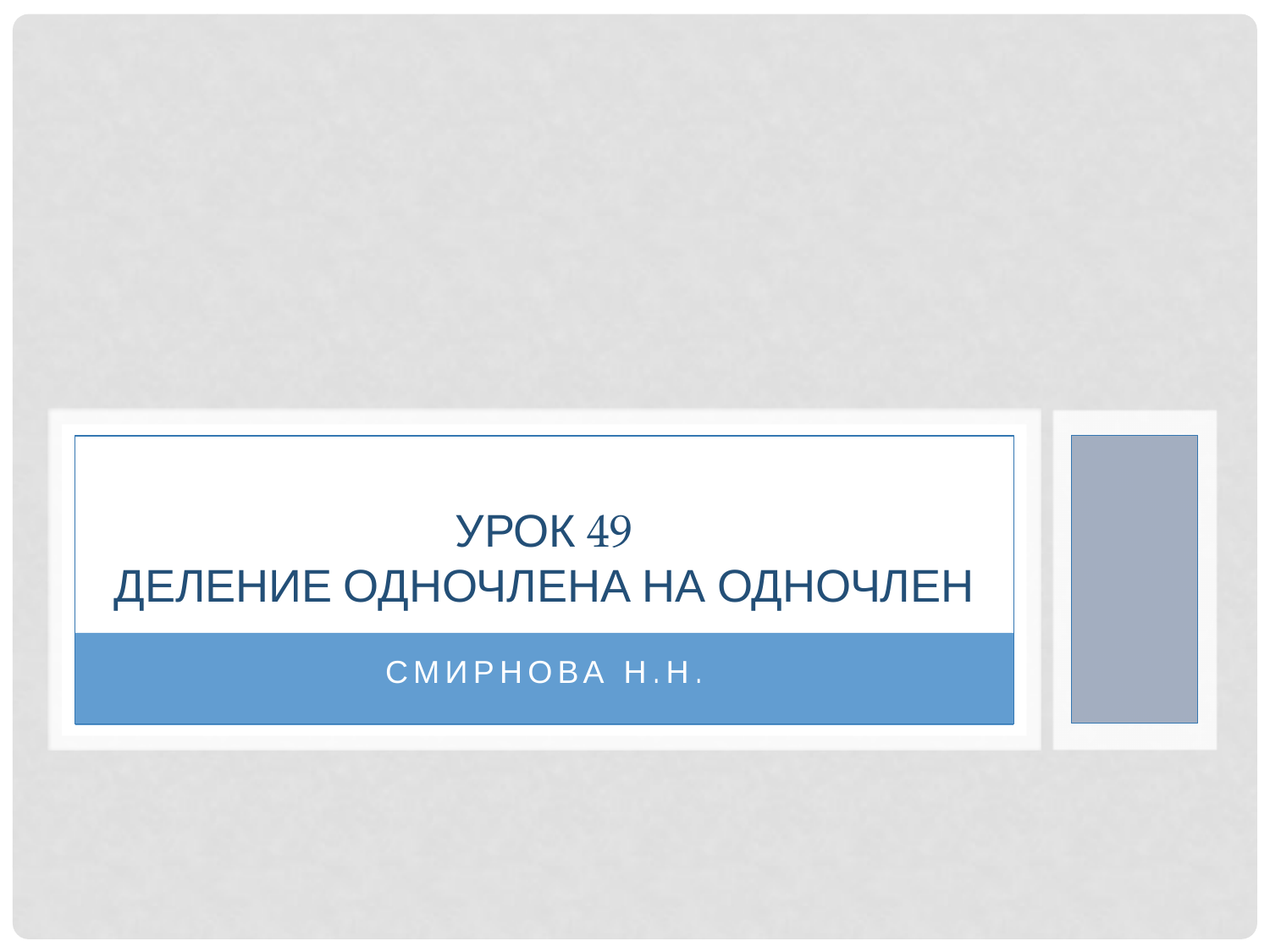

# Урок 49 Деление одночлена на одночлен
Смирнова Н.Н.